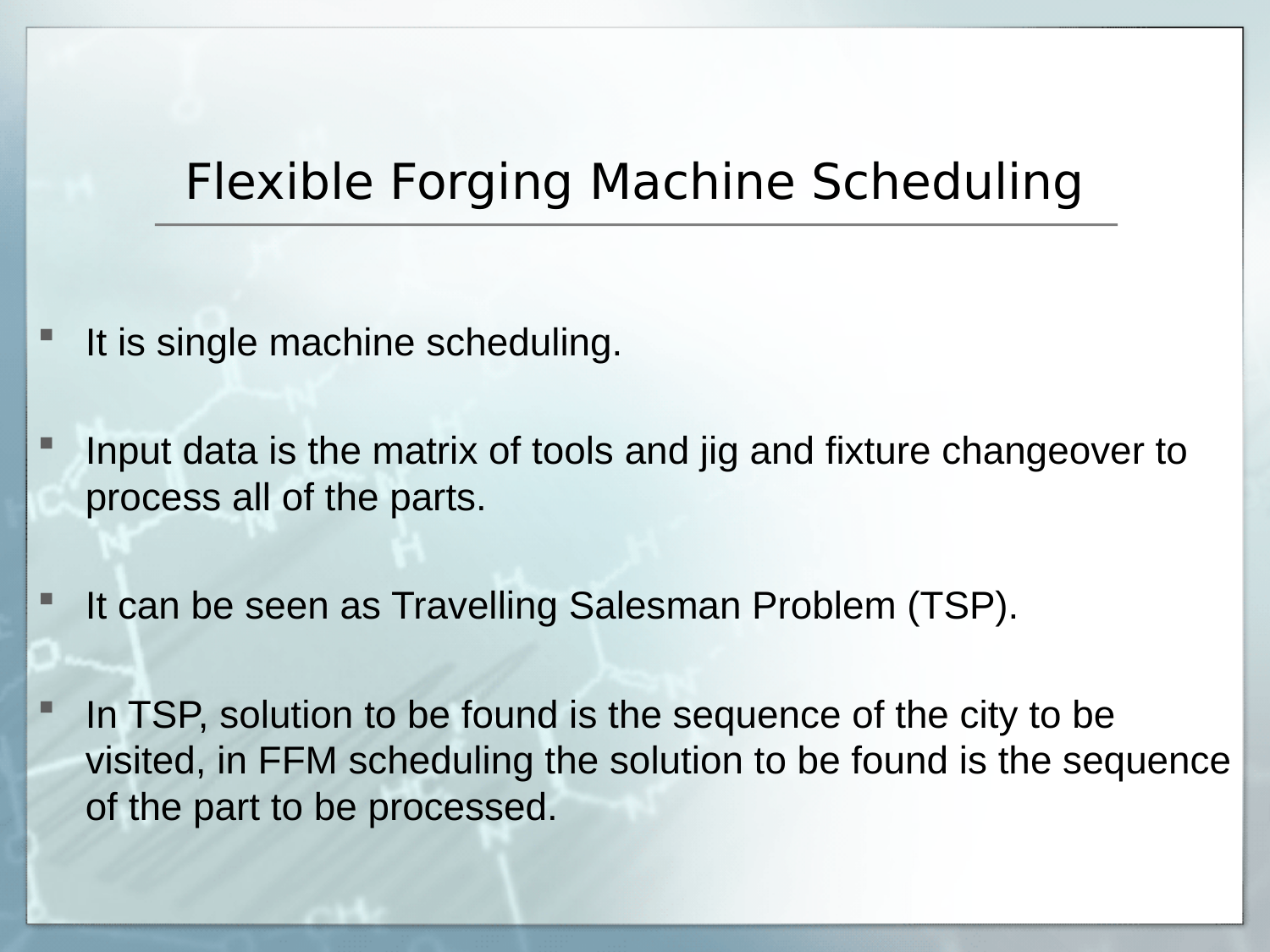

# Flexible Forging Machine Scheduling

It is single machine scheduling.

Input data is the matrix of tools and jig and fixture changeover to process all of the parts.

It can be seen as Travelling Salesman Problem (TSP).

In TSP, solution to be found is the sequence of the city to be visited, in FFM scheduling the solution to be found is the sequence of the part to be processed.